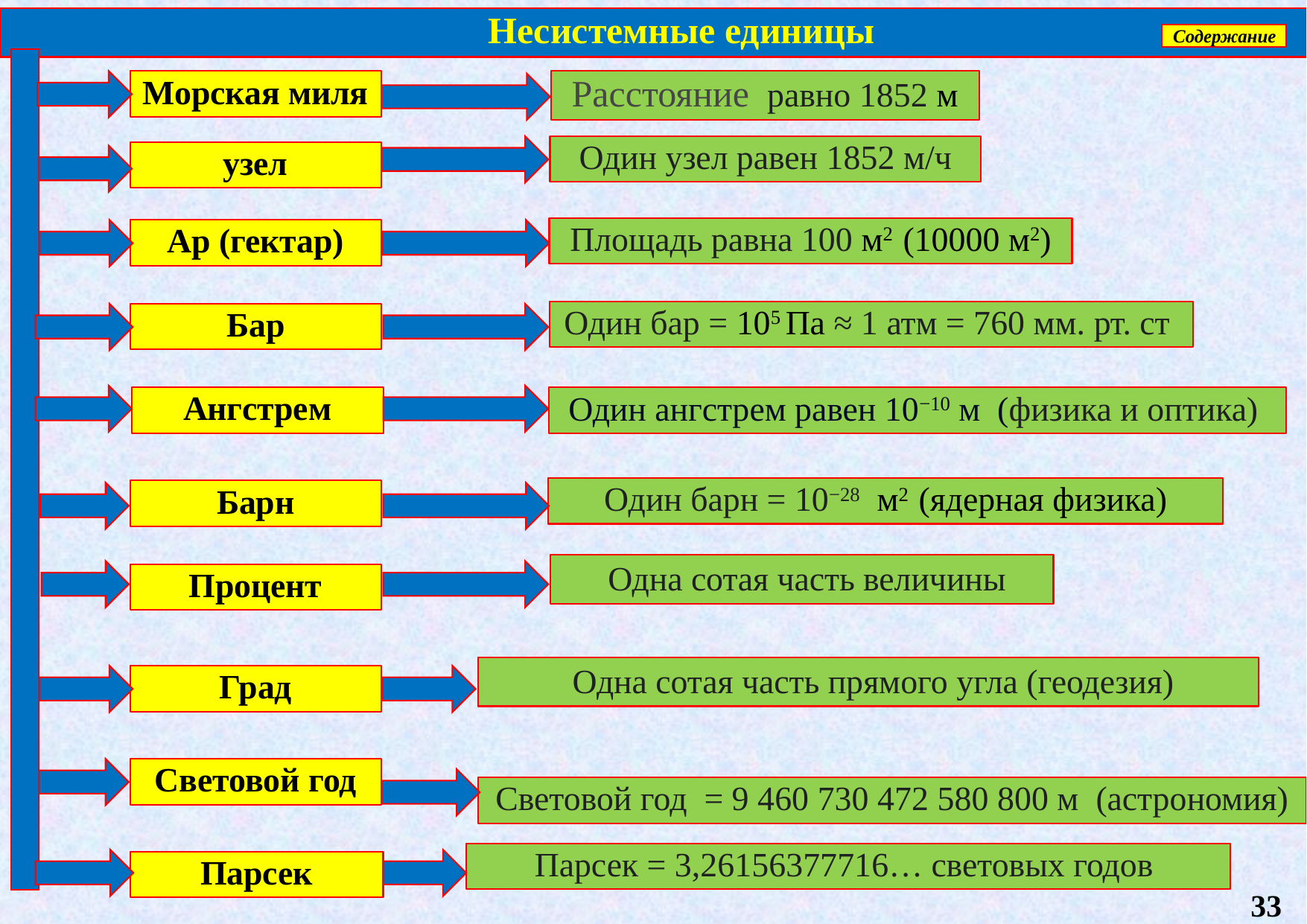

Несистемные единицы

Содержание

Морская миля
Расстояние  равно 1852 м

Один узел равен 1852 м/ч
узел

Площадь равна 100 м2  (10000 м2)
Ар (гектар)

Один бар = 105 Па ≈ 1 атм = 760 мм. рт. ст
Бар

Ангстрем
Один ангстрем равен 10−10 м  (физика и оптика)

Один барн = 10−28  м2  (ядерная физика)
Барн

 Одна сотая часть величины
Процент

 Одна сотая часть прямого угла (геодезия)
Град

Световой год
Световой год  = 9 460 730 472 580 800 м  (астрономия)

Парсек = 3,26156377716… световых годов
Парсек
33